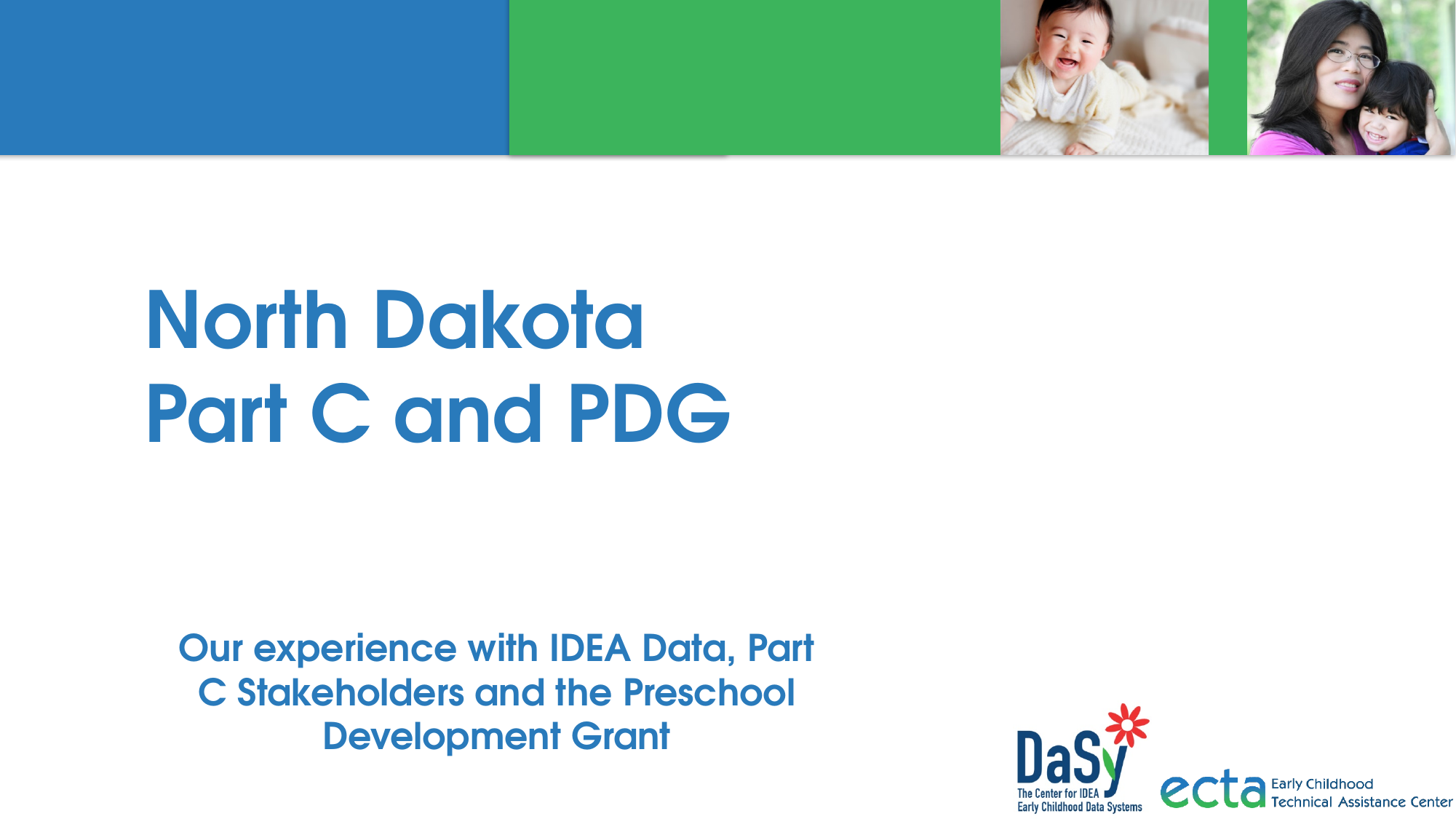

# North Dakota Part C and PDG
Our experience with IDEA Data, Part C Stakeholders and the Preschool Development Grant